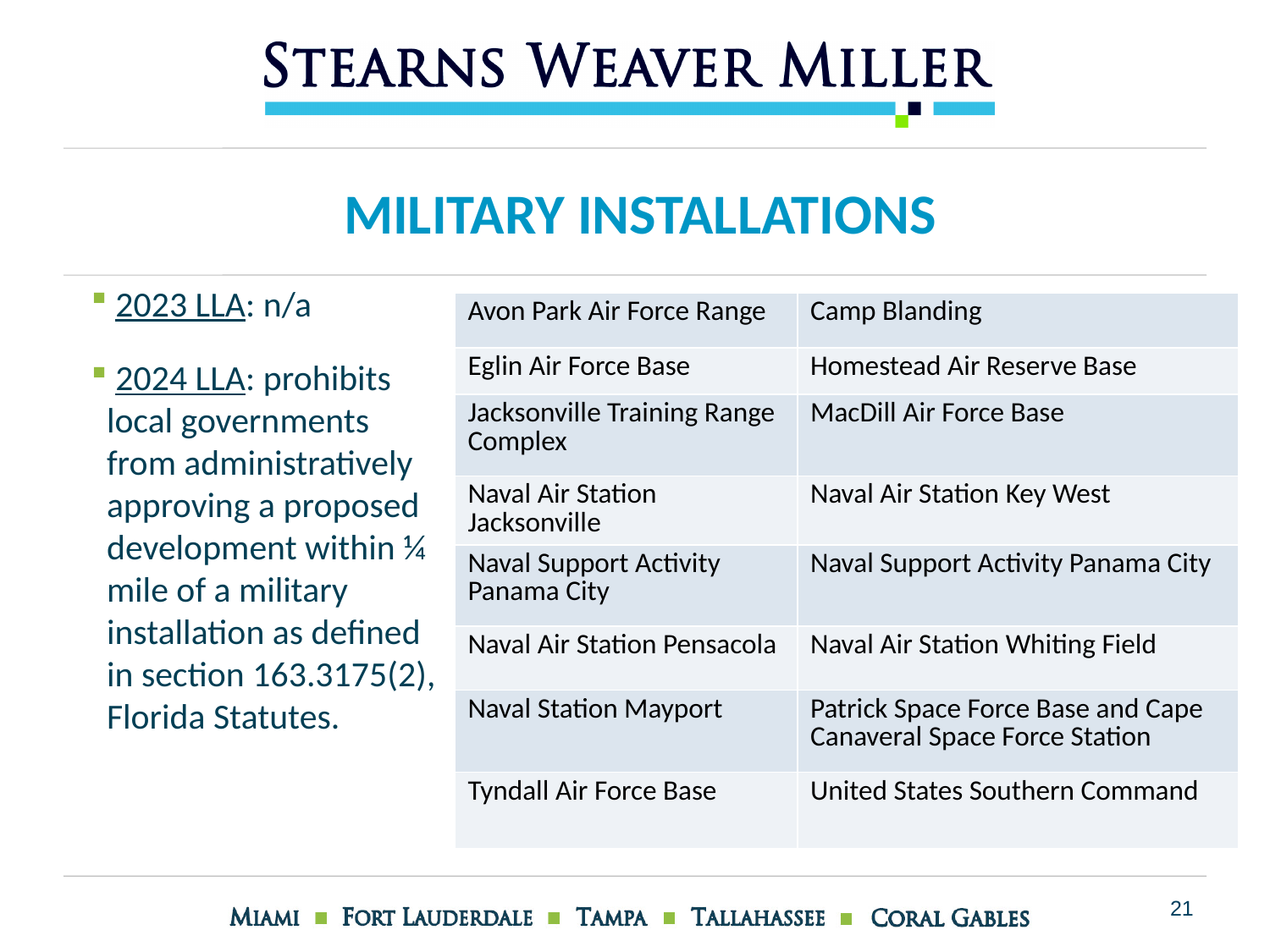

# Military installations
 2023 LLA: n/a

 2024 LLA: prohibits local governments from administratively approving a proposed development within ¼ mile of a military installation as defined in section 163.3175(2), Florida Statutes.
| Avon Park Air Force Range | Camp Blanding |
| --- | --- |
| Eglin Air Force Base | Homestead Air Reserve Base |
| Jacksonville Training Range Complex | MacDill Air Force Base |
| Naval Air Station Jacksonville | Naval Air Station Key West |
| Naval Support Activity Panama City | Naval Support Activity Panama City |
| Naval Air Station Pensacola | Naval Air Station Whiting Field |
| Naval Station Mayport | Patrick Space Force Base and Cape Canaveral Space Force Station |
| Tyndall Air Force Base | United States Southern Command |
21